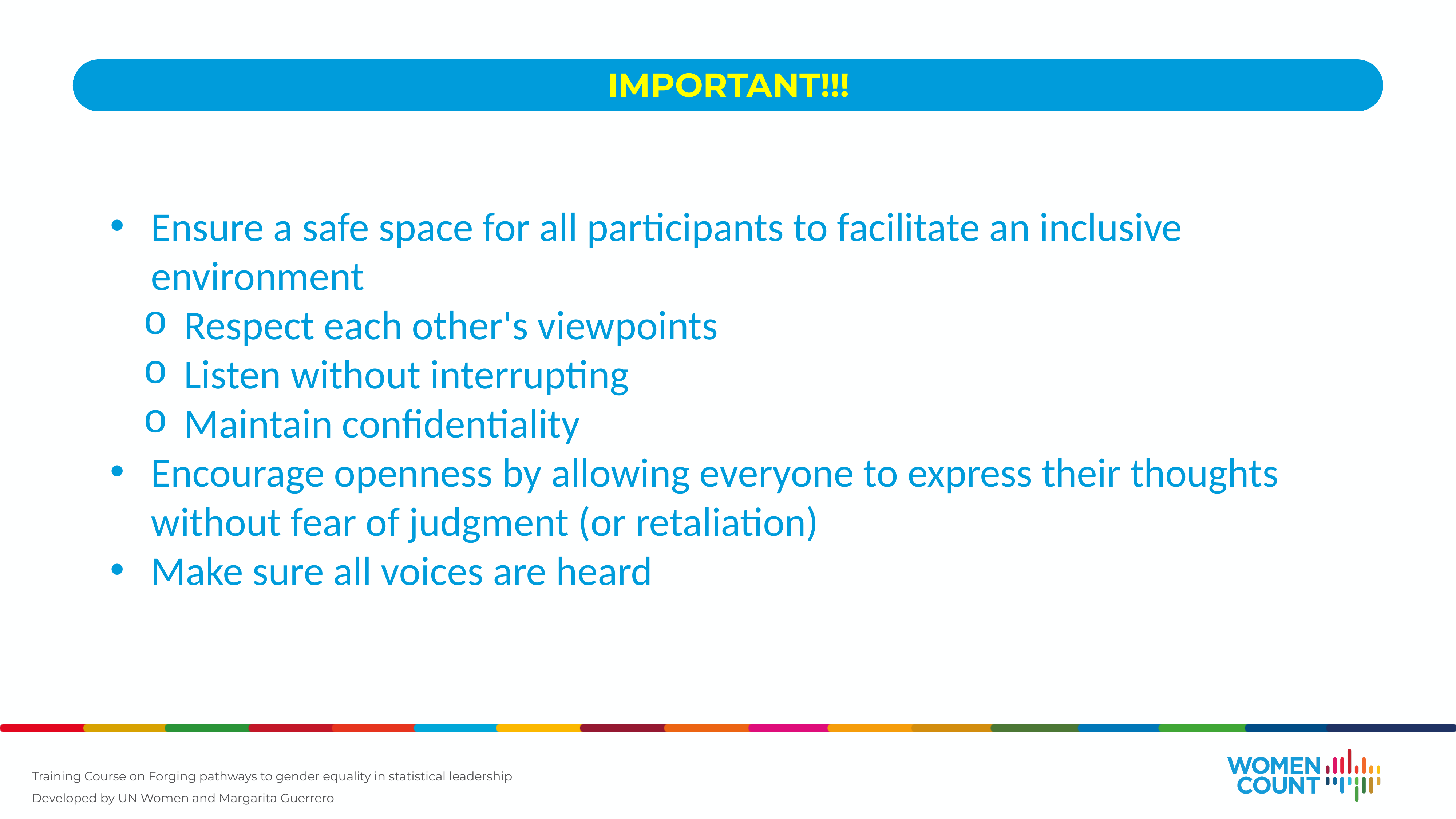

IMPORTANT!!!
Ensure a safe space for all participants to facilitate an inclusive environment
Respect each other's viewpoints
Listen without interrupting
Maintain confidentiality
Encourage openness by allowing everyone to express their thoughts without fear of judgment (or retaliation)
Make sure all voices are heard

Training Course on Forging pathways to gender equality in statistical leadership
Developed by UN Women and Margarita Guerrero